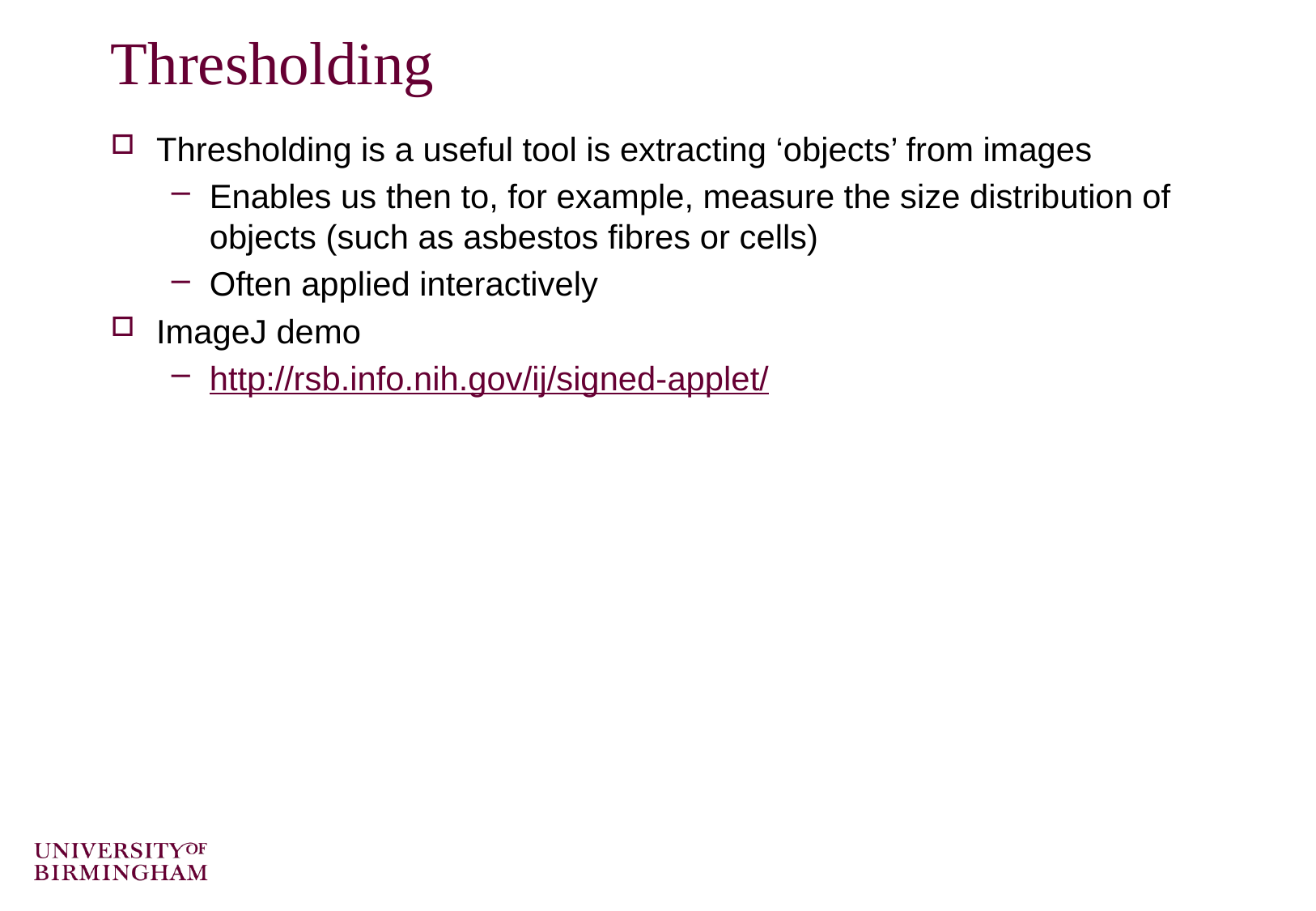

# Thresholding
Thresholding is a useful tool is extracting ‘objects’ from images
Enables us then to, for example, measure the size distribution of objects (such as asbestos fibres or cells)
Often applied interactively
ImageJ demo
http://rsb.info.nih.gov/ij/signed-applet/